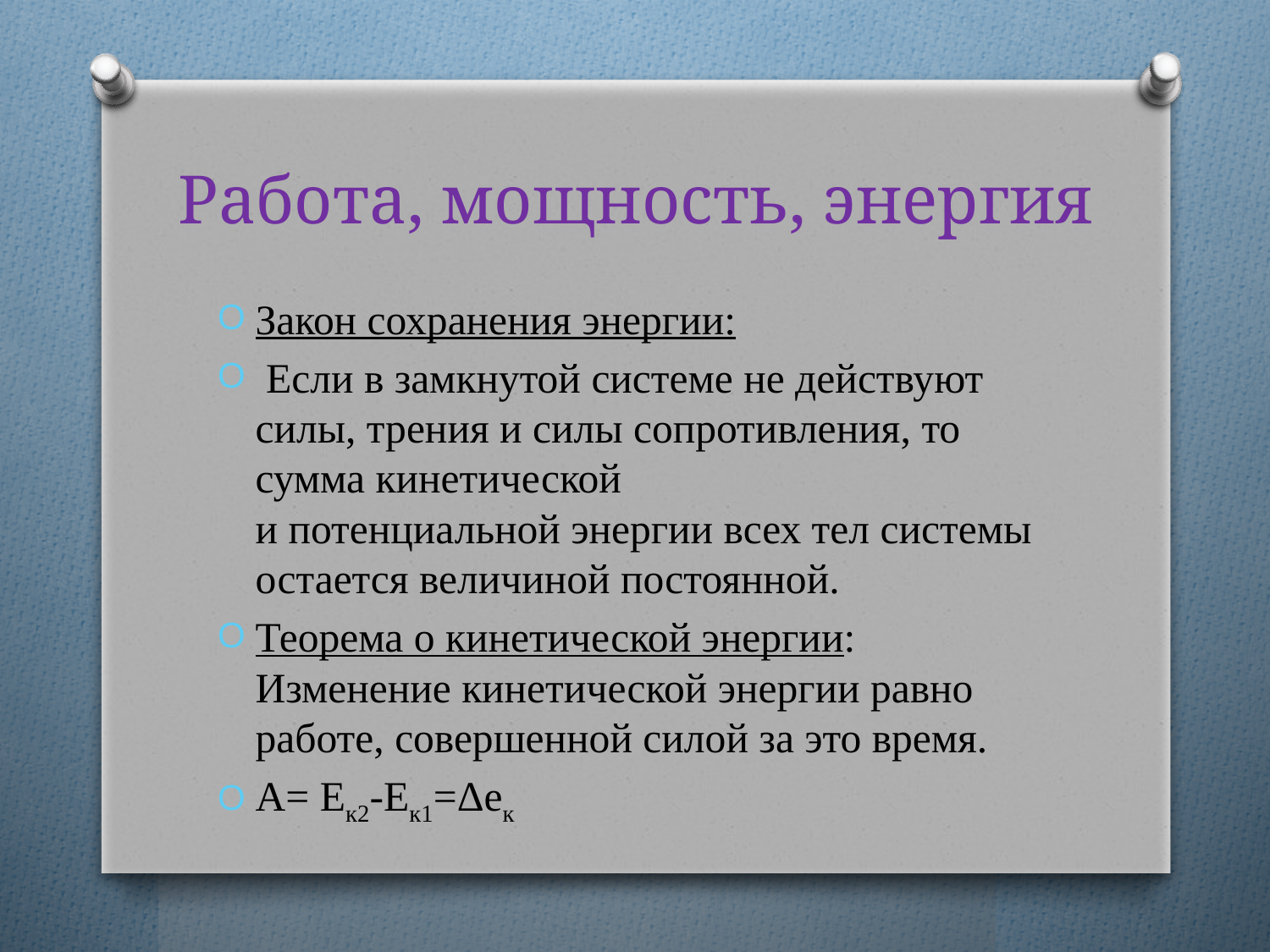

# Работа, мощность, энергия
Закон сохранения энергии:
 Если в замкнутой системе не действуют силы, трения и силы сопротивления, то сумма кинетической и потенциальной энергии всех тел системы остается величиной постоянной.
Теорема о кинетической энергии: Изменение кинетической энергии равно работе, совершенной силой за это время.
А= Ек2-Ек1=Δек